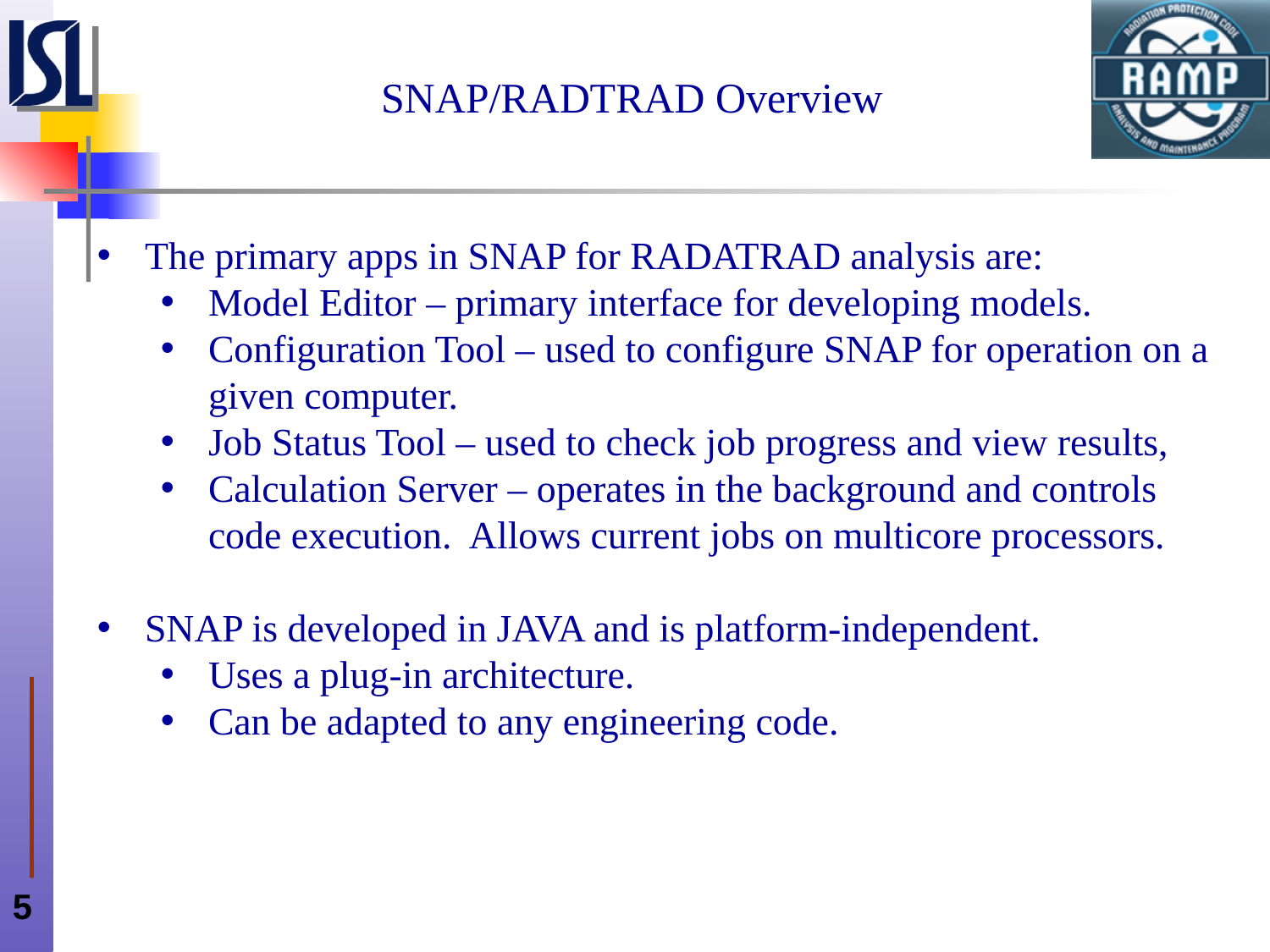

# SNAP/RADTRAD Overview
The primary apps in SNAP for RADATRAD analysis are:
Model Editor – primary interface for developing models.
Configuration Tool – used to configure SNAP for operation on a given computer.
Job Status Tool – used to check job progress and view results,
Calculation Server – operates in the background and controls code execution.  Allows current jobs on multicore processors.

SNAP is developed in JAVA and is platform-independent.
Uses a plug-in architecture.
Can be adapted to any engineering code.